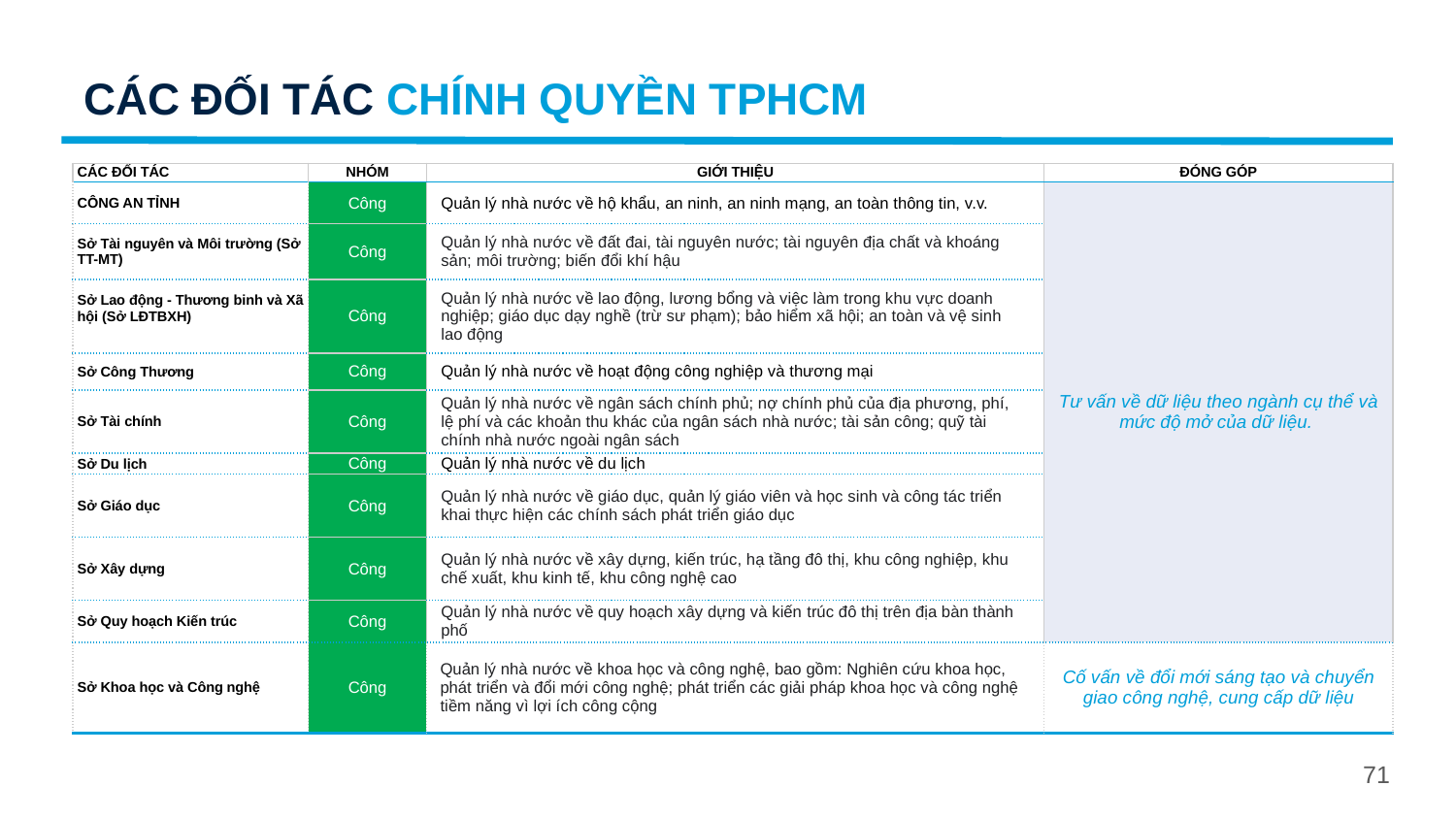

CÁC ĐỐI TÁC CHÍNH QUYỀN TPHCM
| CÁC ĐỐI TÁC | NHÓM | GIỚI THIỆU | ĐÓNG GÓP |
| --- | --- | --- | --- |
| CÔNG AN TỈNH | Công | Quản lý nhà nước về hộ khẩu, an ninh, an ninh mạng, an toàn thông tin, v.v. | Tư vấn về dữ liệu theo ngành cụ thể và mức độ mở của dữ liệu. |
| Sở Tài nguyên và Môi trường (Sở TT-MT) | Công | Quản lý nhà nước về đất đai, tài nguyên nước; tài nguyên địa chất và khoáng sản; môi trường; biến đổi khí hậu |  |
| Sở Lao động - Thương binh và Xã hội (Sở LĐTBXH) | Công | Quản lý nhà nước về lao động, lương bổng và việc làm trong khu vực doanh nghiệp; giáo dục dạy nghề (trừ sư phạm); bảo hiểm xã hội; an toàn và vệ sinh lao động |  |
| Sở Công Thương | Công | Quản lý nhà nước về hoạt động công nghiệp và thương mại |  |
| Sở Tài chính | Công | Quản lý nhà nước về ngân sách chính phủ; nợ chính phủ của địa phương, phí, lệ phí và các khoản thu khác của ngân sách nhà nước; tài sản công; quỹ tài chính nhà nước ngoài ngân sách |  |
| Sở Du lịch | Công | Quản lý nhà nước về du lịch |  |
| Sở Giáo dục | Công | Quản lý nhà nước về giáo dục, quản lý giáo viên và học sinh và công tác triển khai thực hiện các chính sách phát triển giáo dục |  |
| Sở Xây dựng | Công | Quản lý nhà nước về xây dựng, kiến ​​trúc, hạ tầng đô thị, khu công nghiệp, khu chế xuất, khu kinh tế, khu công nghệ cao |  |
| Sở Quy hoạch Kiến trúc | Công | Quản lý nhà nước về quy hoạch xây dựng và kiến ​​trúc đô thị trên địa bàn thành phố |  |
| Sở Khoa học và Công nghệ | Công | Quản lý nhà nước về khoa học và công nghệ, bao gồm: Nghiên cứu khoa học, phát triển và đổi mới công nghệ; phát triển các giải pháp khoa học và công nghệ tiềm năng vì lợi ích công cộng | Cố vấn về đổi mới sáng tạo và chuyển giao công nghệ, cung cấp dữ liệu |
71